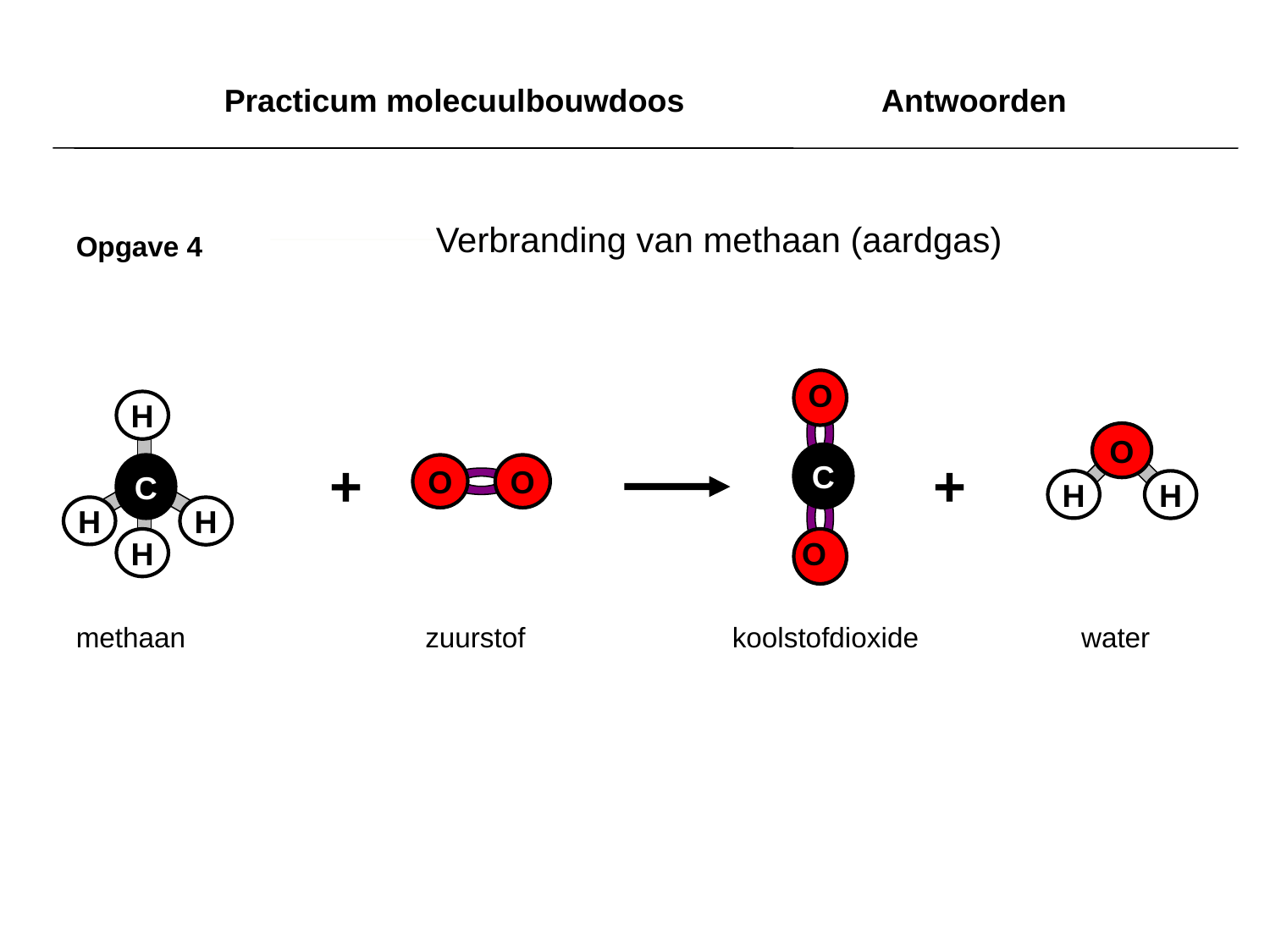

Practicum molecuulbouwdoos	                 Antwoorden

Verbranding van methaan (aardgas)
Opgave 4

O
H

O
H

H

+
C
+
C
O

O

H

H

H
O
methaan
zuurstof
koolstofdioxide
water